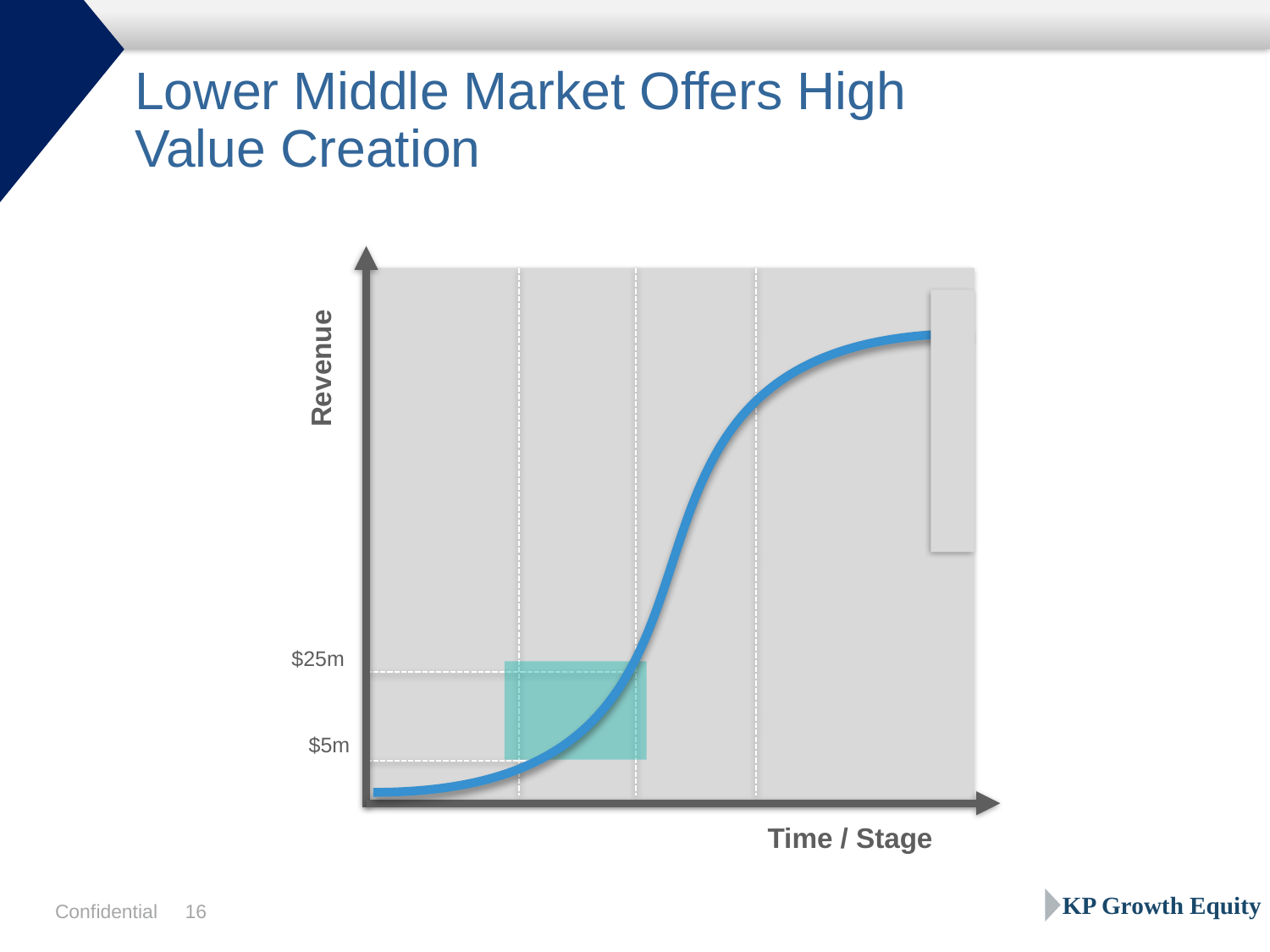

# Lower Middle Market Offers High Value Creation

Revenue
$25m

$5m
Time / Stage

KP Growth Equity
Confidential
16